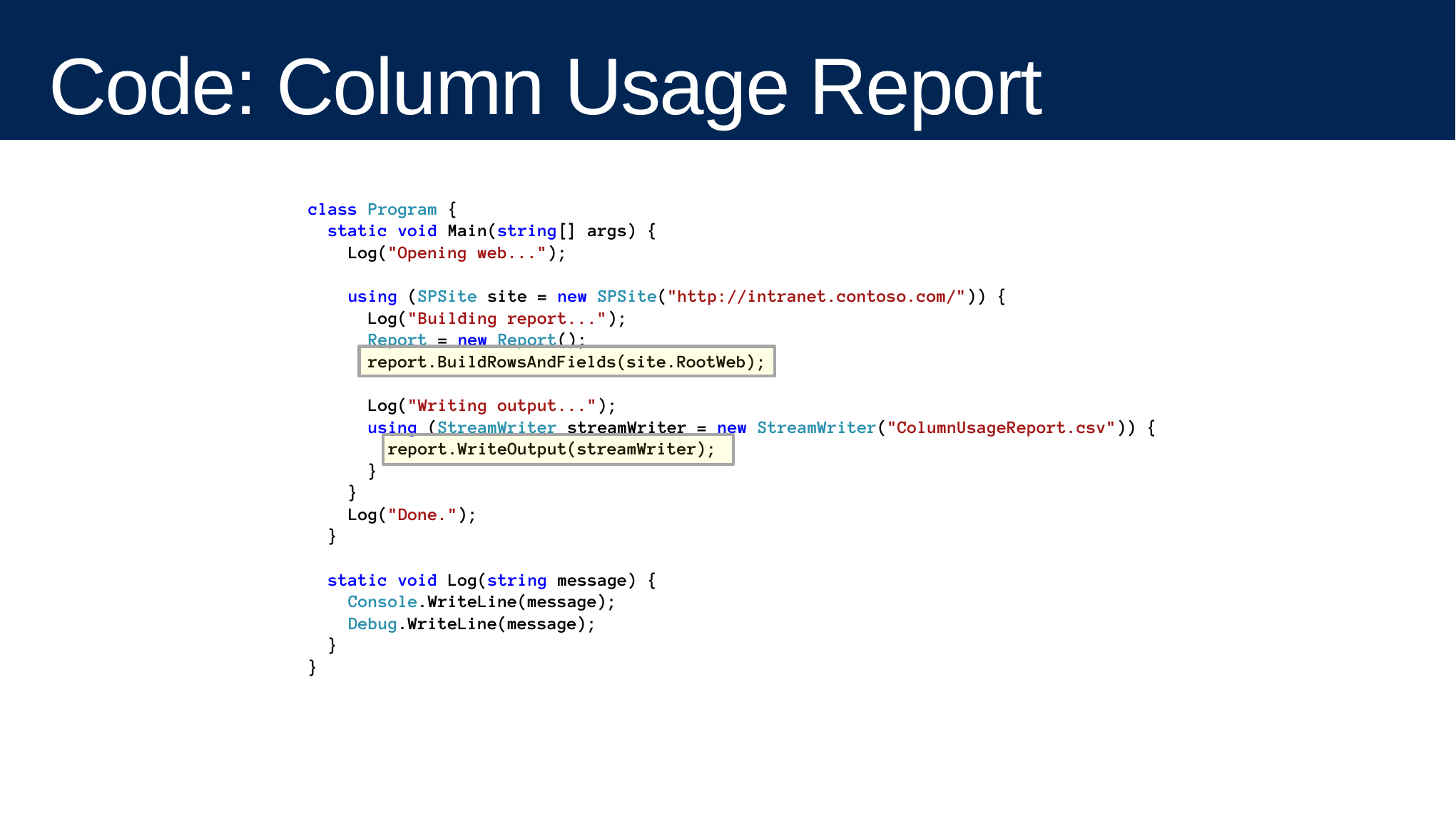

# Code: Column Usage Report

class Program {
  static void Main(string[] args) {
    Log("Opening web...");

    using (SPSite site = new SPSite("http://intranet.contoso.com/")) {
      Log("Building report...");
      Report = new Report();
      report.BuildRowsAndFields(site.RootWeb);

      Log("Writing output...");
      using (StreamWriter streamWriter = new StreamWriter("ColumnUsageReport.csv")) {
        report.WriteOutput(streamWriter);
      }
    }
    Log("Done.");
  }

  static void Log(string message) {
    Console.WriteLine(message);
    Debug.WriteLine(message);
  }
}